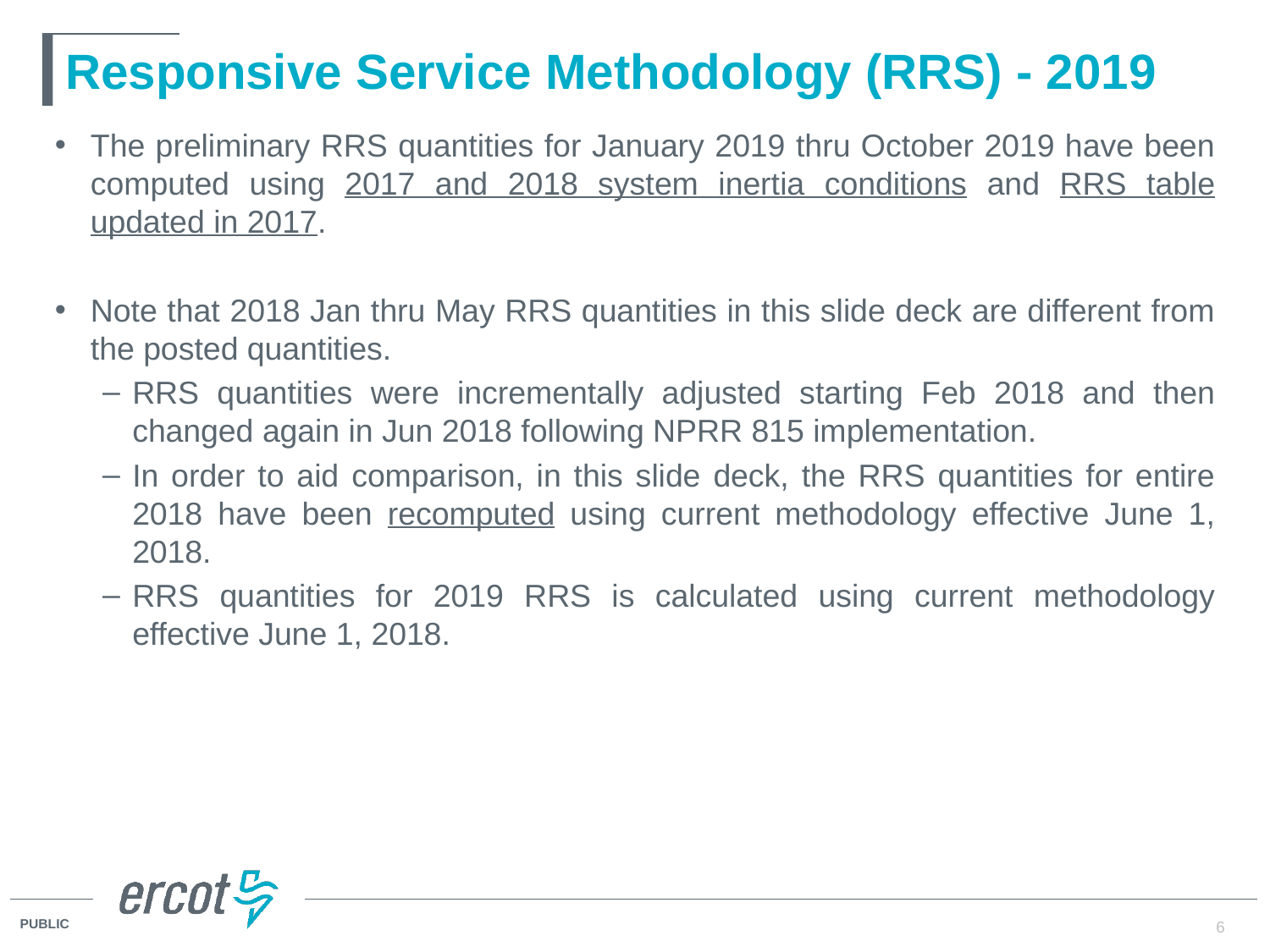

# Responsive Service Methodology (RRS) - 2019
The preliminary RRS quantities for January 2019 thru October 2019 have been computed using 2017 and 2018 system inertia conditions and RRS table updated in 2017.

Note that 2018 Jan thru May RRS quantities in this slide deck are different from the posted quantities.
RRS quantities were incrementally adjusted starting Feb 2018 and then changed again in Jun 2018 following NPRR 815 implementation.
In order to aid comparison, in this slide deck, the RRS quantities for entire 2018 have been recomputed using current methodology effective June 1, 2018.
RRS quantities for 2019 RRS is calculated using current methodology effective June 1, 2018.